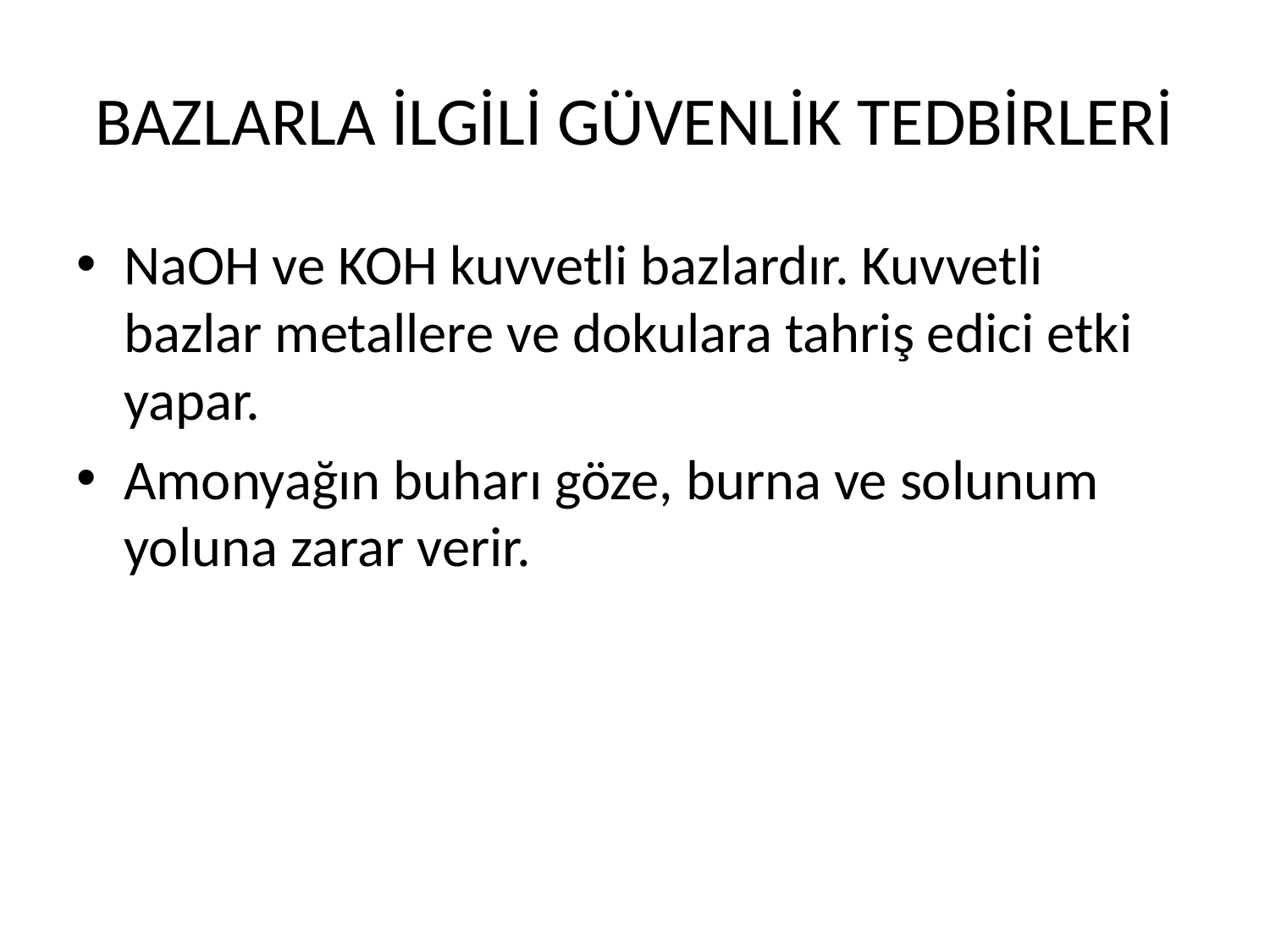

# BAZLARLA İLGİLİ GÜVENLİK TEDBİRLERİ
NaOH ve KOH kuvvetli bazlardır. Kuvvetli bazlar metallere ve dokulara tahriş edici etki yapar.
Amonyağın buharı göze, burna ve solunum yoluna zarar verir.